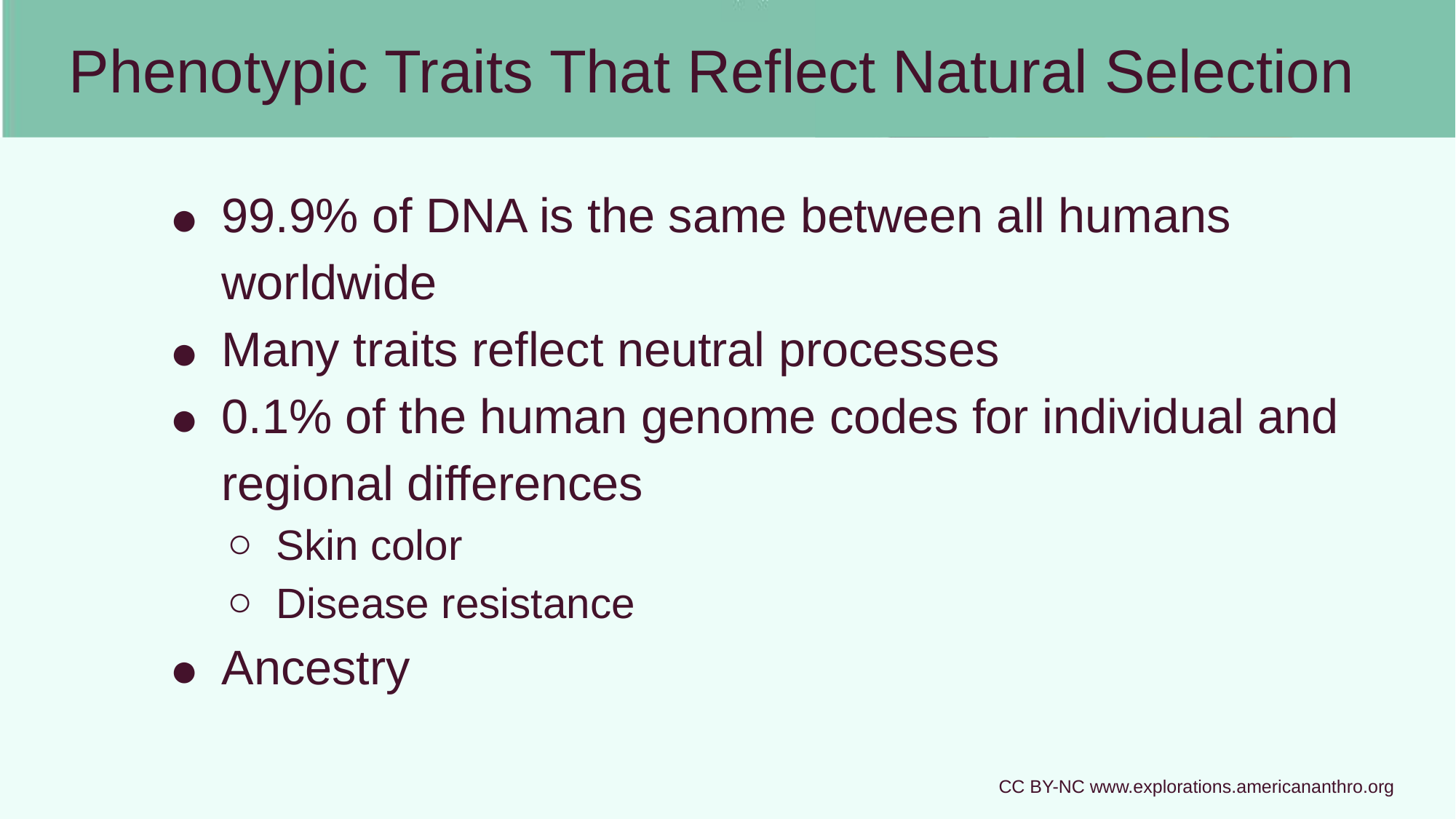

# Phenotypic Traits That Reflect Natural Selection
99.9% of DNA is the same between all humans worldwide
Many traits reflect neutral processes
0.1% of the human genome codes for individual and regional differences
Skin color
Disease resistance
Ancestry